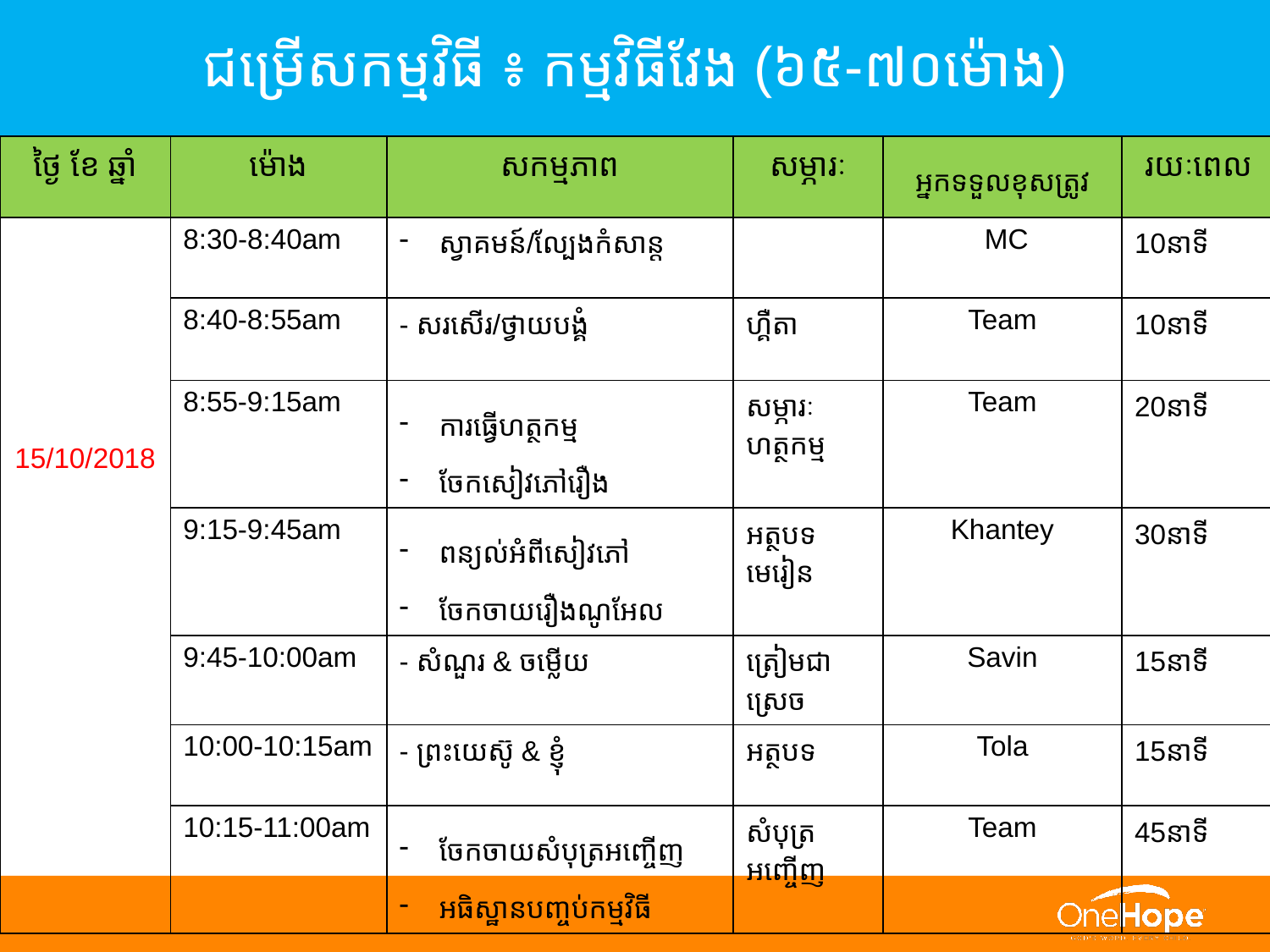

# ជម្រើសកម្មវិធី ៖ កម្មវិធីវែង (៦៥-៧០ម៉ោង)
| ថ្ងៃ ខែ ឆ្នាំ | ម៉ោង | សកម្មភាព | សម្ភារៈ | អ្នកទទួលខុសត្រូវ | រយៈពេល |
| --- | --- | --- | --- | --- | --- |
| 15/10/2018 | 8:30-8:40am | ស្វាគមន៍/ល្បែងកំសាន្ត |  | MC | 10នាទី |
|  | 8:40-8:55am | - សរសើរ/ថ្វាយបង្គំ | ហ្គឺតា | Team | 10នាទី |
|  | 8:55-9:15am | ការធ្វើហត្ថកម្ម ចែកសៀវភៅរឿង | សម្ភារៈ ហត្ថកម្ម | Team | 20នាទី |
|  | 9:15-9:45am | ពន្យល់អំពីសៀវភៅ ចែកចាយរឿងណូអែល | អត្ថបទ មេរៀន | Khantey | 30នាទី |
|  | 9:45-10:00am | - សំណួរ & ចម្លើយ | ត្រៀមជា ស្រេច | Savin | 15នាទី |
|  | 10:00-10:15am | - ព្រះយេស៊ូ & ខ្ញុំ | អត្ថបទ | Tola | 15នាទី |
|  | 10:15-11:00am | ចែកចាយសំបុត្រអញ្ចើញ អធិស្ឋានបញ្ចប់កម្មវិធី | សំបុត្រ អញ្ចើញ | Team | 45នាទី |